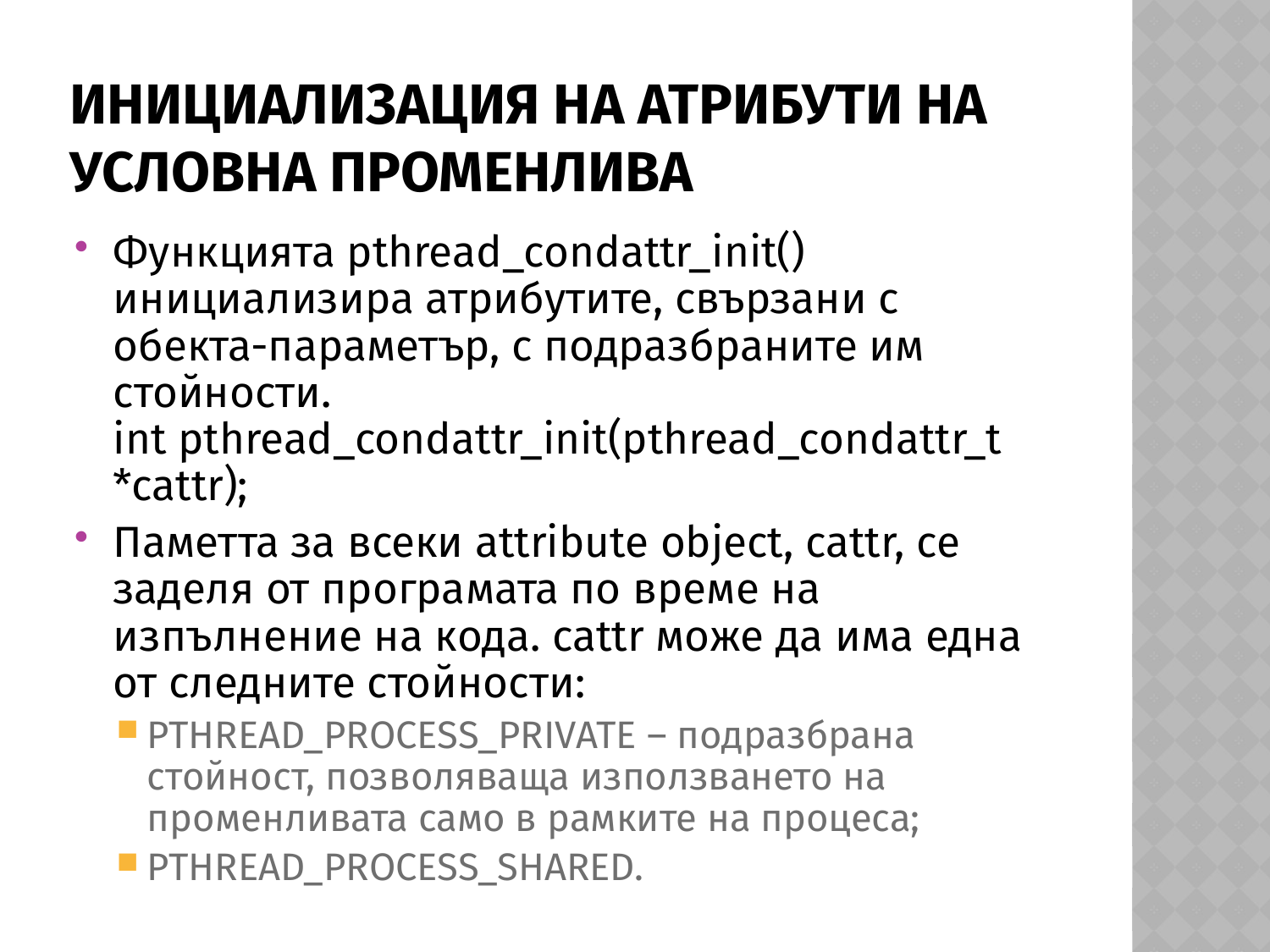

Инициализация на атрибути на условна променлива
Функцията pthread_condattr_init() инициализира атрибутите, свързани с обекта-параметър, с подразбраните им стойности.
int pthread_condattr_init(pthread_condattr_t *cattr);
Паметта за всеки attribute object, cattr, се заделя от програмата по време на изпълнение на кода. cattr може да има една от следните стойности:
PTHREAD_PROCESS_PRIVATE – подразбрана стойност, позволяваща използването на променливата само в рамките на процеса;
PTHREAD_PROCESS_SHARED.